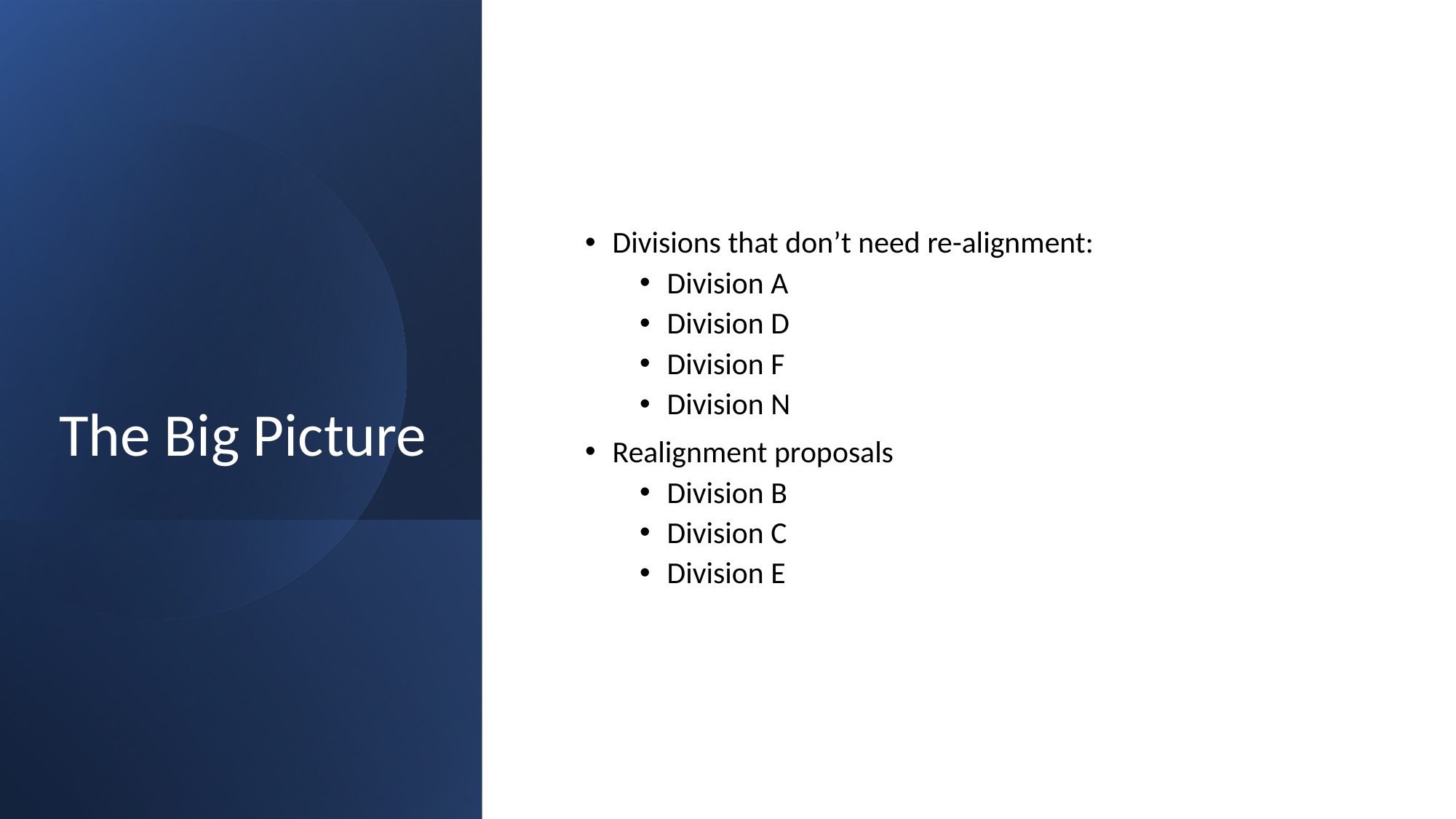

# The Big Picture
Divisions that don’t need re-alignment:
Division A
Division D
Division F
Division N
Realignment proposals
Division B
Division C
Division E